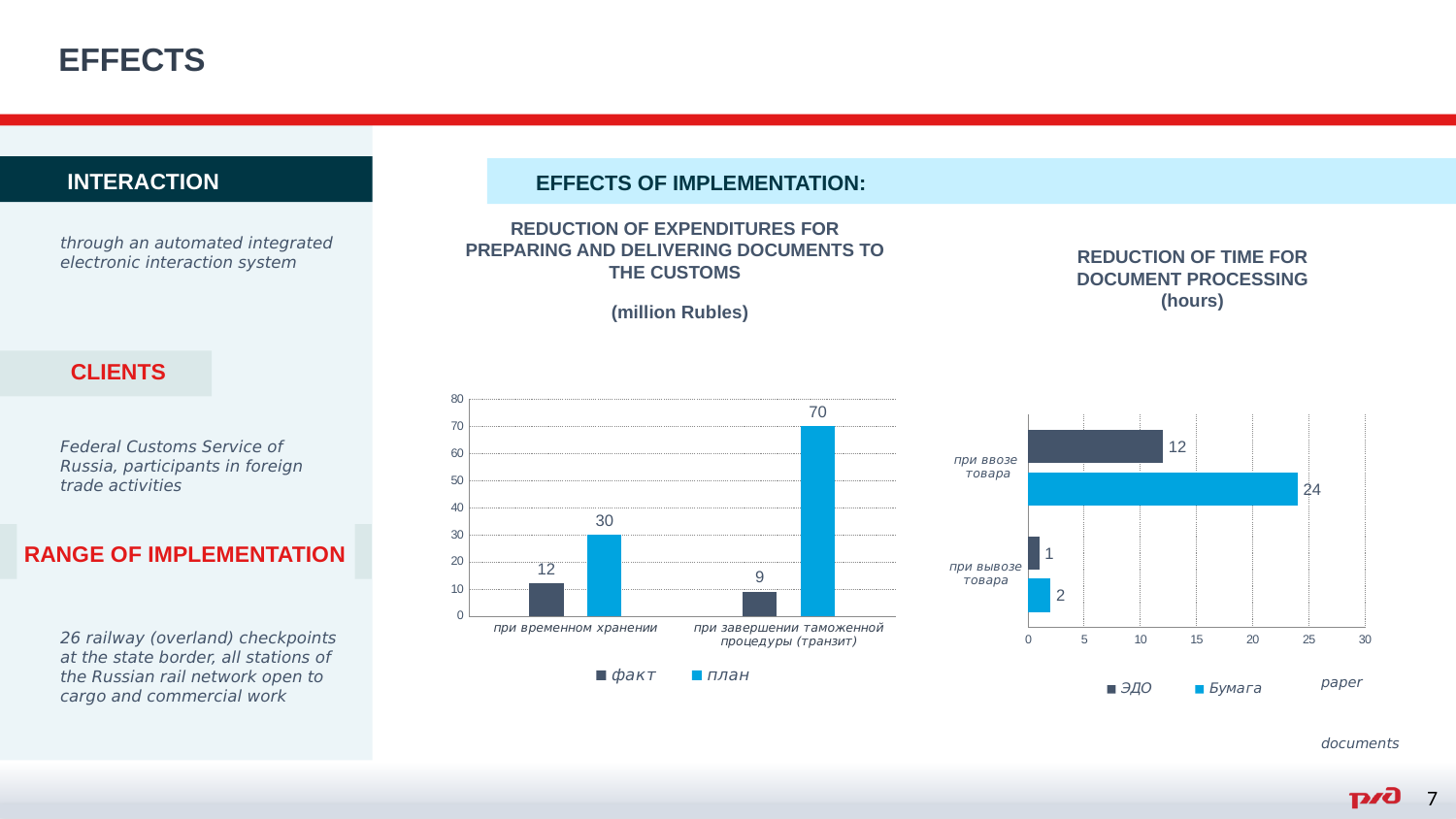

60_84
EFFECTS

INTERACTION
EFFECTS OF IMPLEMENTATION:
through an automated integrated electronic interaction system
REDUCTION OF EXPENDITURES FOR PREPARING AND DELIVERING DOCUMENTS TO THE CUSTOMS
 (million Rubles)
REDUCTION OF TIME FOR DOCUMENT PROCESSING (hours)

### Chart

| Category | Бумага | ЭДО |
|---|---|---|
| при вывозе товара | 2.0 | 1.0 |
| при ввозе  товара | 24.0 | 12.0 |
CLIENTS

### Chart

| Category | факт | план |
|---|---|---|
| при временном хранении | 12.0 | 30.0 |
| при завершении таможенной процедуры (транзит) | 9.0 | 70.0 |
Federal Customs Service of Russia, participants in foreign trade activities

RANGE OF IMPLEMENTATION

26 railway (overland) checkpoints at the state border, all stations of the Russian rail network open to cargo and commercial work
paper
documents